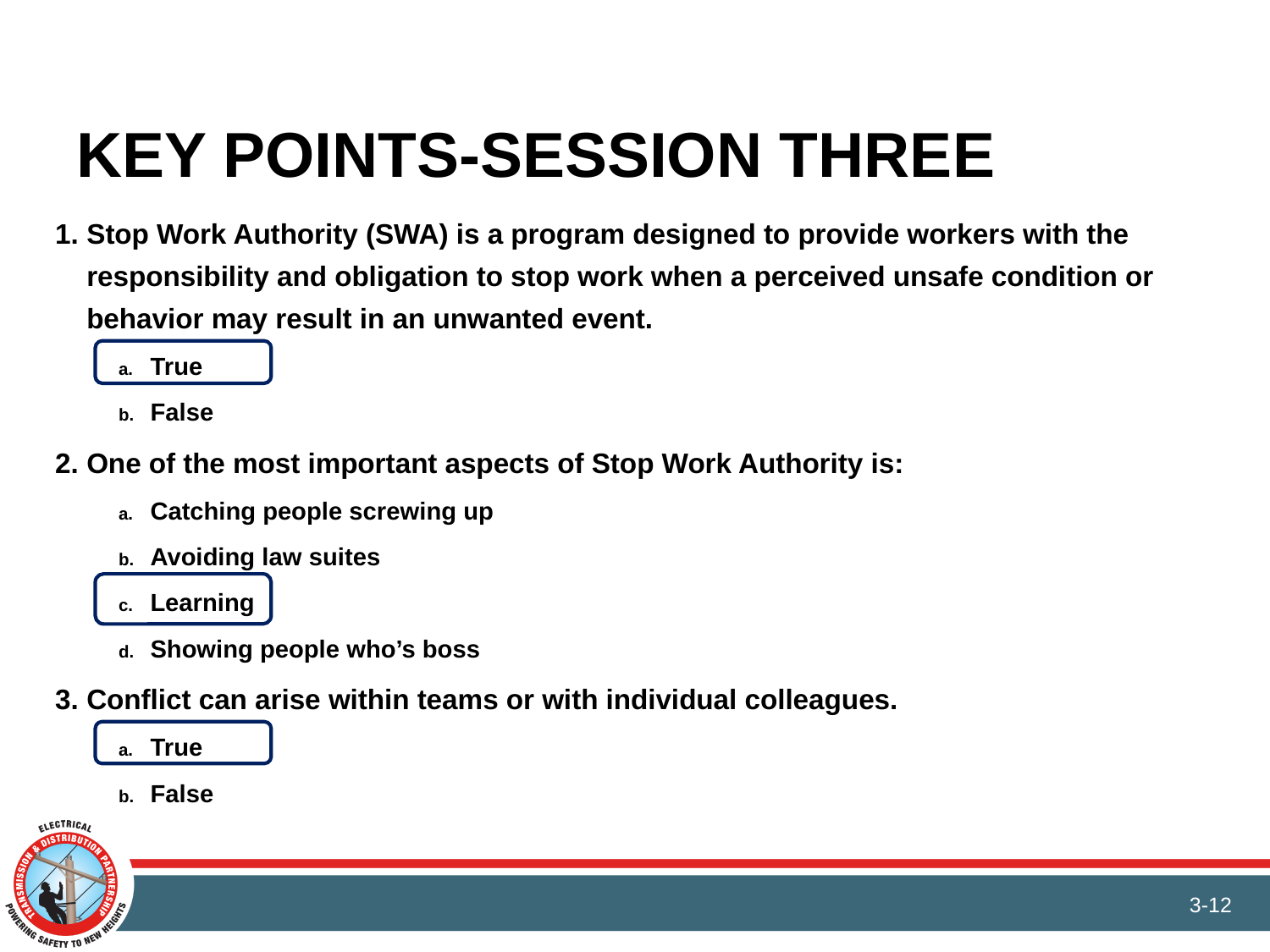

# Key Points-Session three
Stop Work Authority (SWA) is a program designed to provide workers with the responsibility and obligation to stop work when a perceived unsafe condition or behavior may result in an unwanted event.
True
False
One of the most important aspects of Stop Work Authority is:
Catching people screwing up
Avoiding law suites
Learning
Showing people who’s boss
Conflict can arise within teams or with individual colleagues.
True
False

3-12